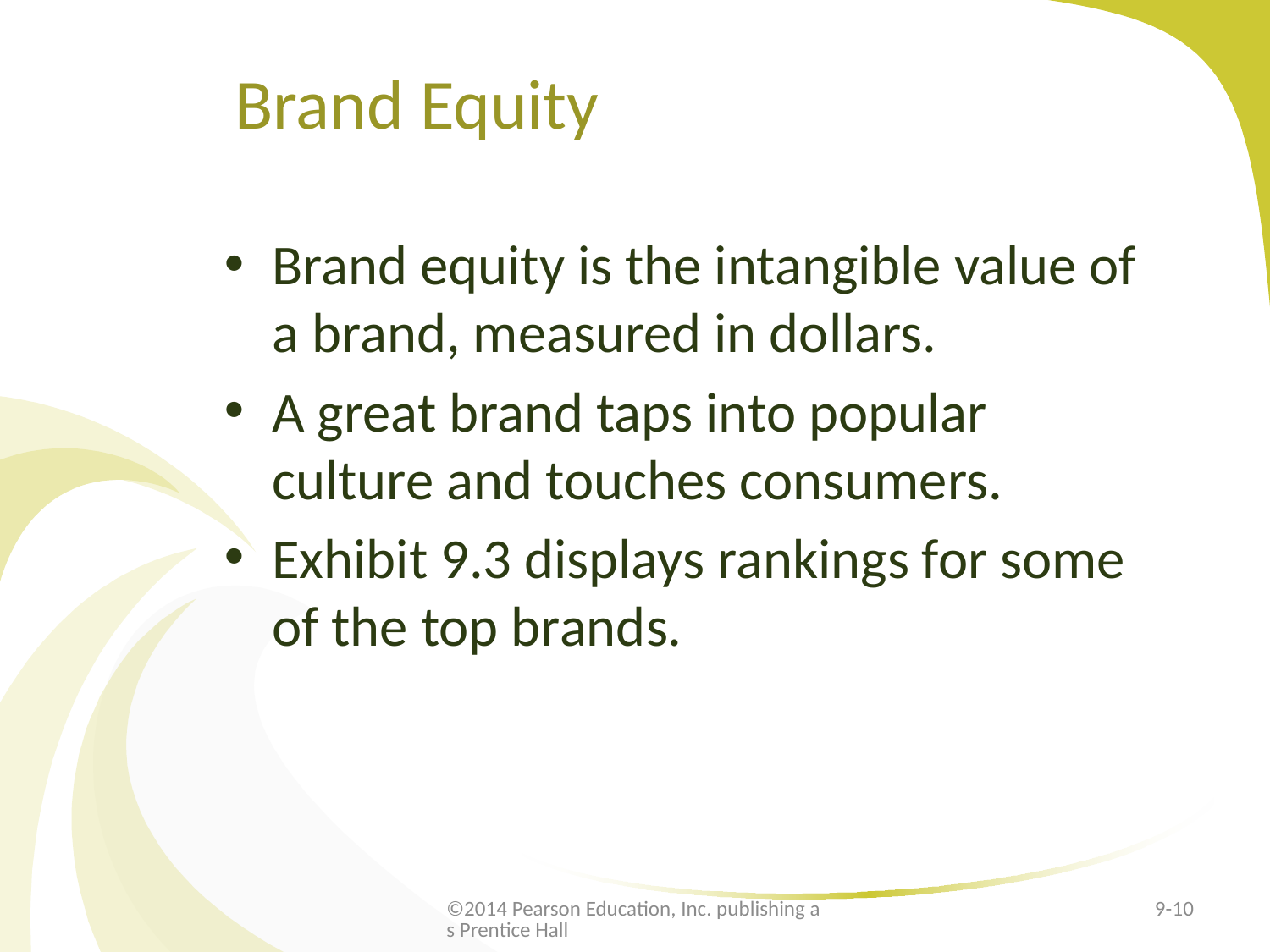

# Brand Equity
Brand equity is the intangible value of a brand, measured in dollars.
A great brand taps into popular culture and touches consumers.
Exhibit 9.3 displays rankings for some of the top brands.

©2014 Pearson Education, Inc. publishing as Prentice Hall
9-10